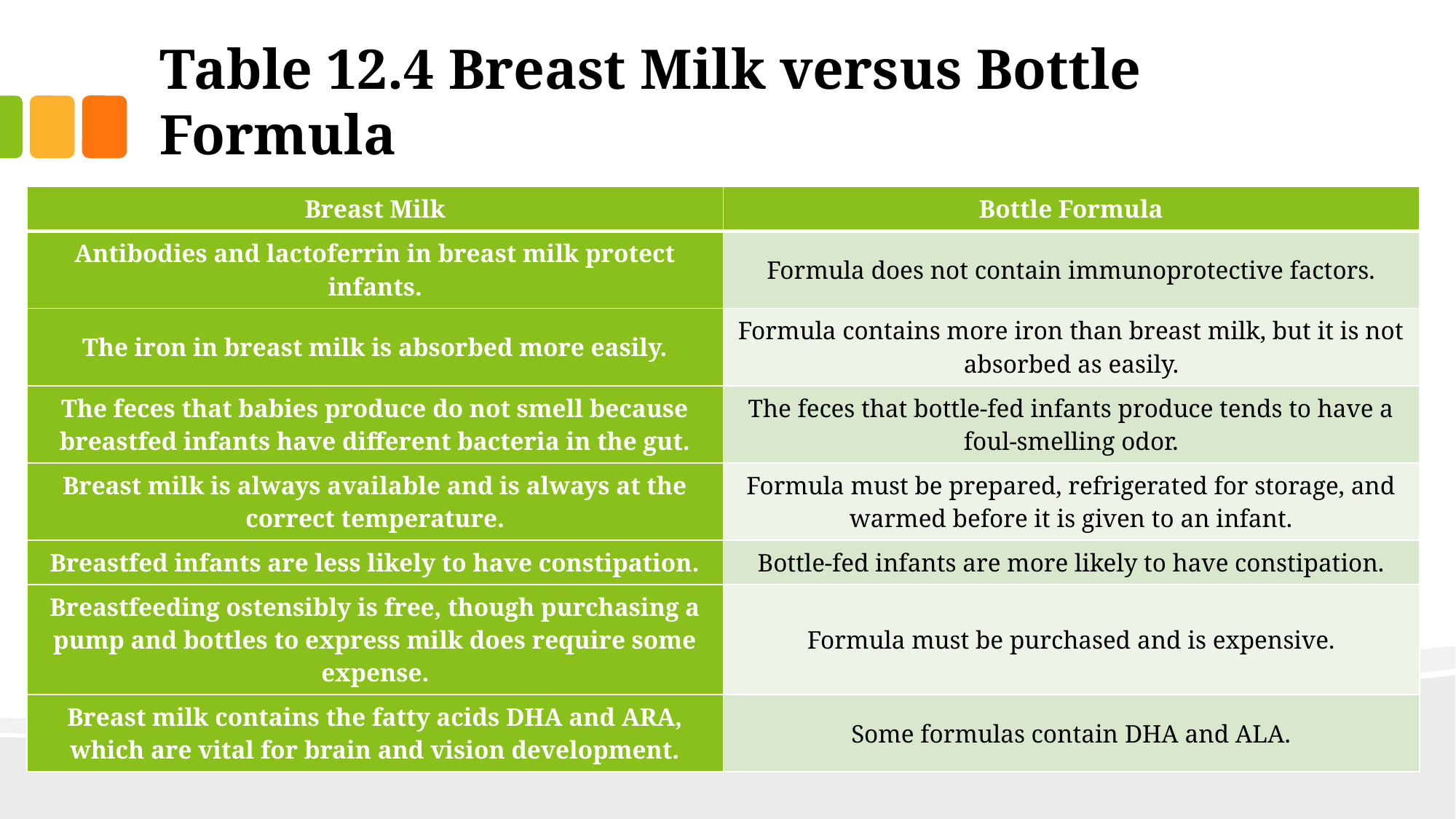

# Table 12.4 Breast Milk versus Bottle Formula
| Breast Milk | Bottle Formula |
| --- | --- |
| Antibodies and lactoferrin in breast milk protect infants. | Formula does not contain immunoprotective factors. |
| The iron in breast milk is absorbed more easily. | Formula contains more iron than breast milk, but it is not absorbed as easily. |
| The feces that babies produce do not smell because breastfed infants have different bacteria in the gut. | The feces that bottle-fed infants produce tends to have a foul-smelling odor. |
| Breast milk is always available and is always at the correct temperature. | Formula must be prepared, refrigerated for storage, and warmed before it is given to an infant. |
| Breastfed infants are less likely to have constipation. | Bottle-fed infants are more likely to have constipation. |
| Breastfeeding ostensibly is free, though purchasing a pump and bottles to express milk does require some expense. | Formula must be purchased and is expensive. |
| Breast milk contains the fatty acids DHA and ARA, which are vital for brain and vision development. | Some formulas contain DHA and ALA. |

Source: American Pregnancy Association. “Breastfeeding versus Bottle Feeding.” https://americanpregnancy.org/healthy-pregnancy/breastfeeding/breastfeeding-vs-bottle-feeding-formula/